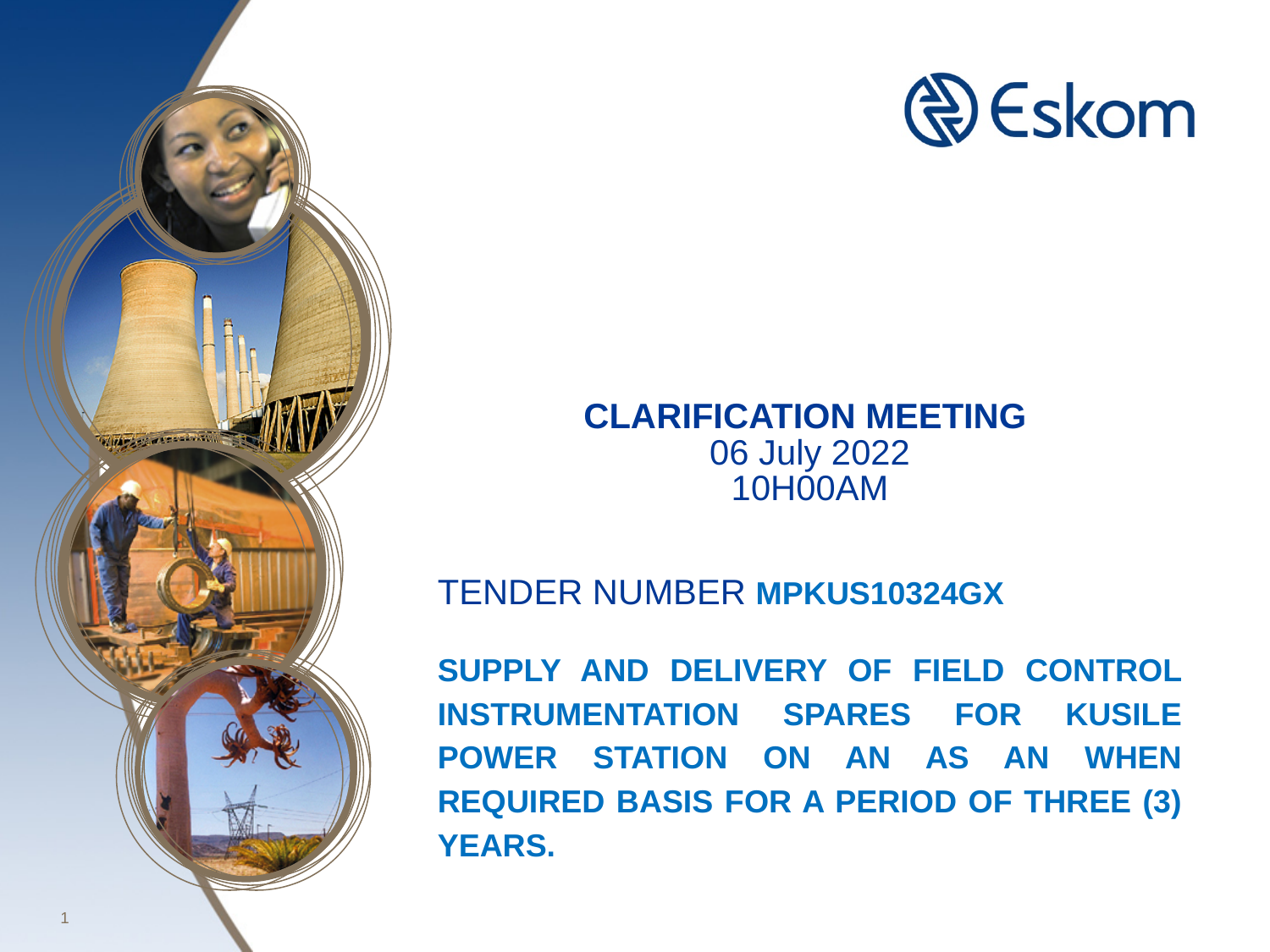

# CLARIFICATION MEETING 06 July 2022 10H00AM
TENDER NUMBER MPKUS10324GX
SUPPLY AND DELIVERY OF FIELD CONTROL INSTRUMENTATION SPARES FOR KUSILE POWER STATION ON AN AS AN WHEN REQUIRED BASIS FOR A PERIOD OF THREE (3) YEARS.

1